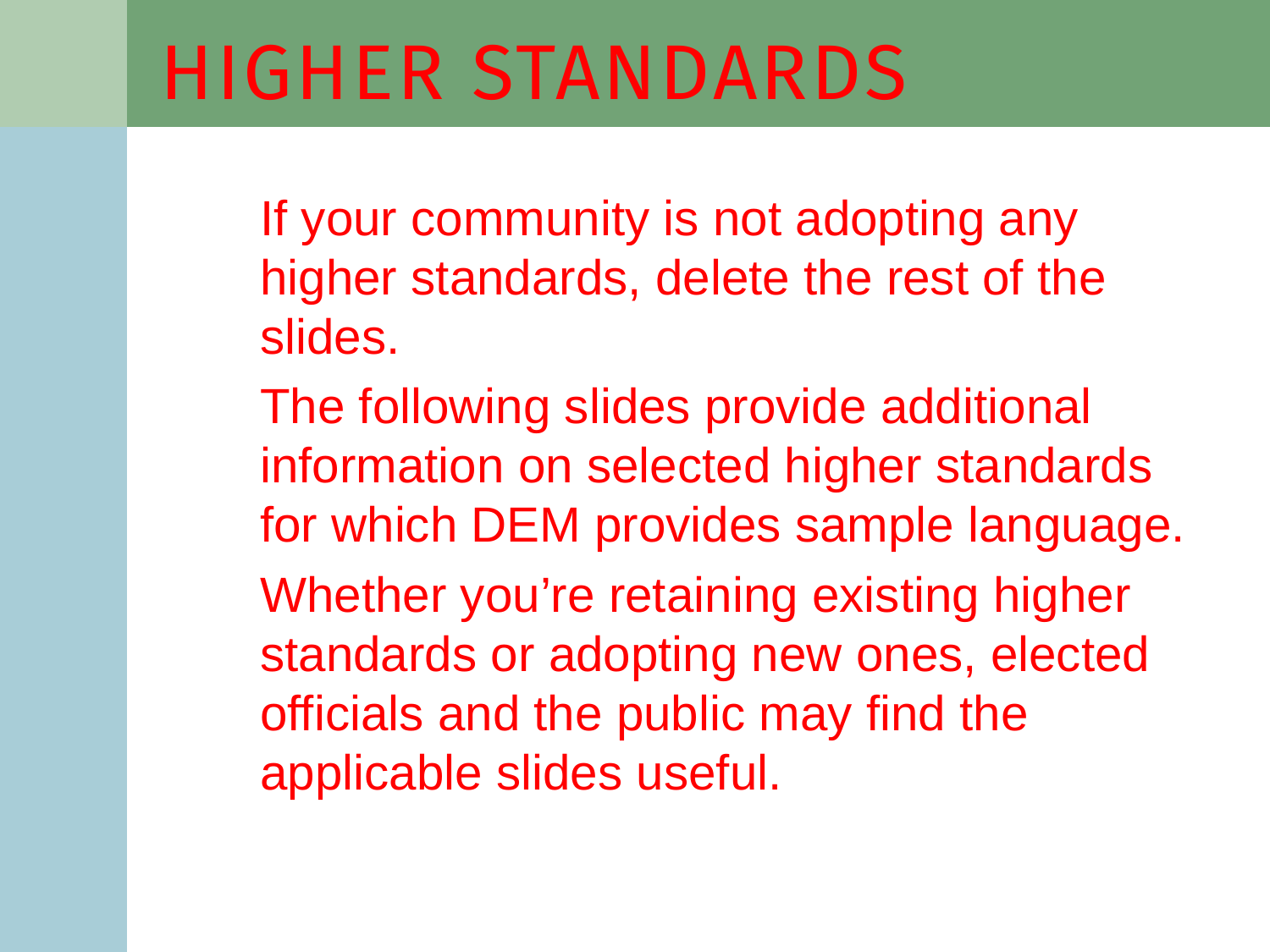

# Higher Standards
If your community is not adopting any higher standards, delete the rest of the slides.
The following slides provide additional information on selected higher standards for which DEM provides sample language.
Whether you’re retaining existing higher standards or adopting new ones, elected officials and the public may find the applicable slides useful.